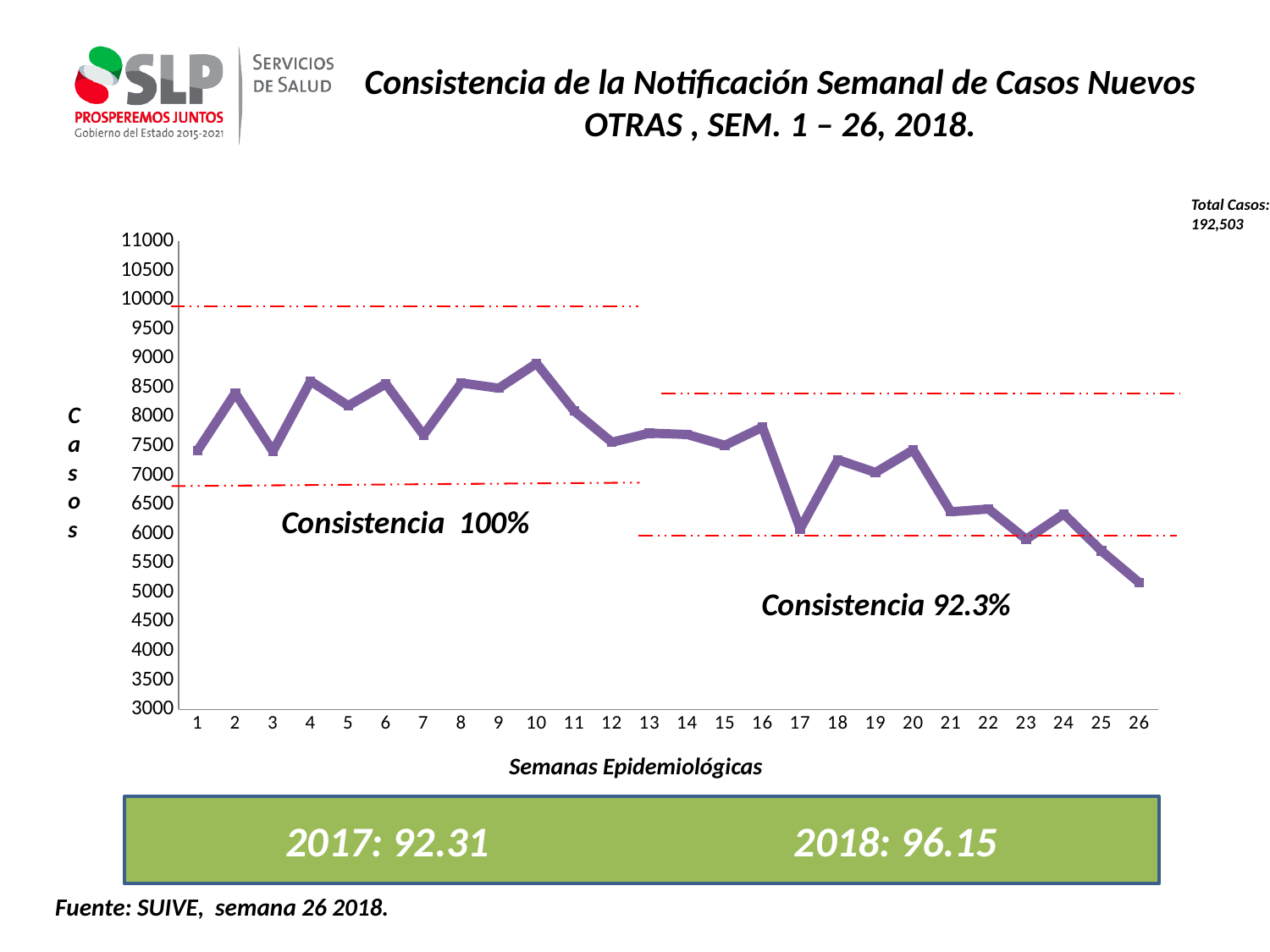

Consistencia de la Notificación Semanal de Casos Nuevos
OTRAS , SEM. 1 – 26, 2018.
Total Casos:
192,503

### Chart

| Category | Serie 1 |
|---|---|
| 1 | 7426.0 |
| 2 | 8409.0 |
| 3 | 7413.0 |
| 4 | 8613.0 |
| 5 | 8192.0 |
| 6 | 8566.0 |
| 7 | 7692.0 |
| 8 | 8581.0 |
| 9 | 8492.0 |
| 10 | 8916.0 |
| 11 | 8101.0 |
| 12 | 7568.0 |
| 13 | 7724.0 |
| 14 | 7701.0 |
| 15 | 7515.0 |
| 16 | 7825.0 |
| 17 | 6086.0 |
| 18 | 7268.0 |
| 19 | 7051.0 |
| 20 | 7436.0 |
| 21 | 6378.0 |
| 22 | 6426.0 |
| 23 | 5908.0 |
| 24 | 6340.0 |
| 25 | 5709.0 |
| 26 | 5167.0 |
Casos
Semanas Epidemiológicas
2017: 92.31                                2018: 96.15
Fuente: SUIVE,  semana 26 2018.